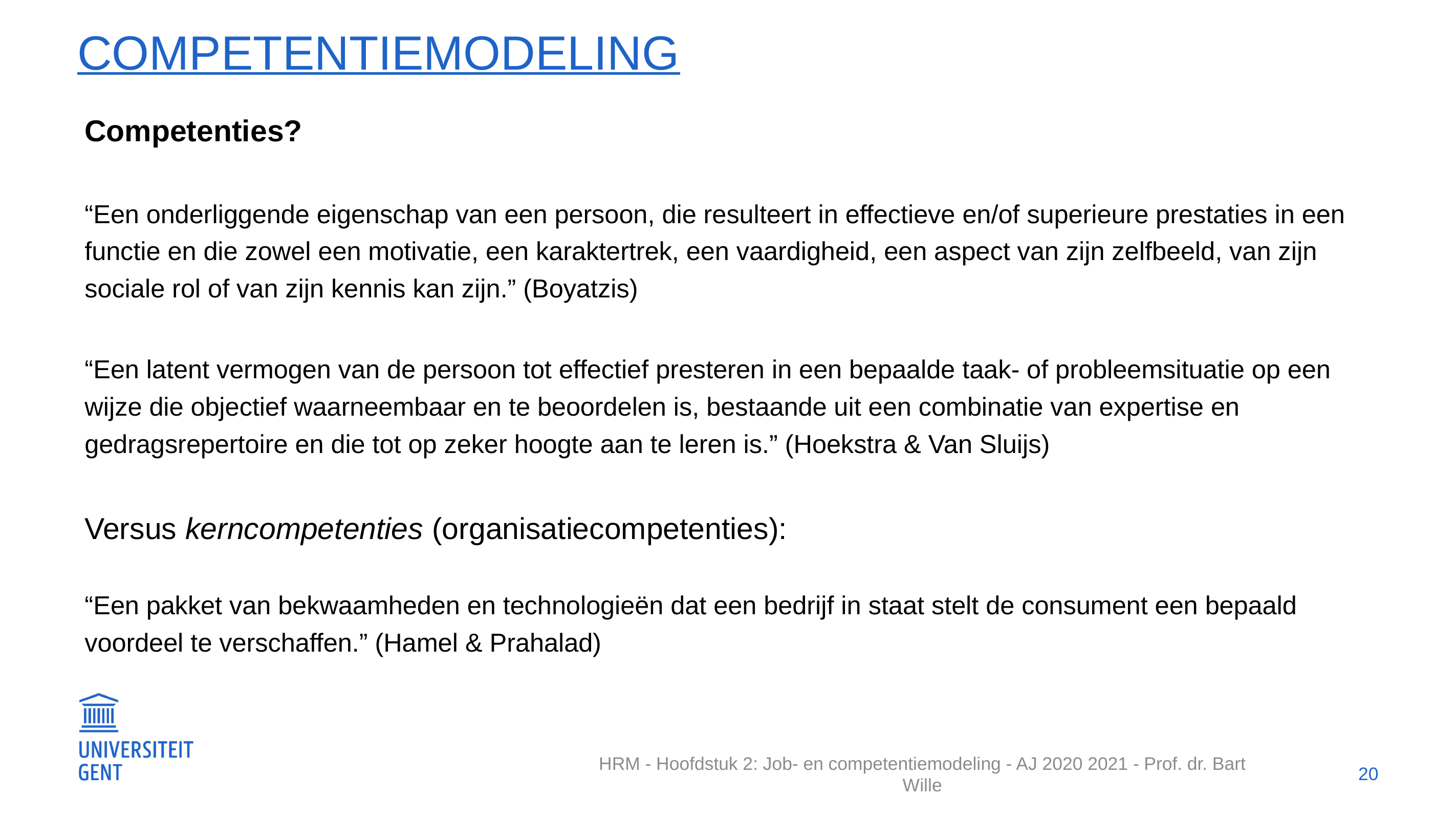

# CoMpetentiemodeling
Competenties?

“Een onderliggende eigenschap van een persoon, die resulteert in effectieve en/of superieure prestaties in een functie en die zowel een motivatie, een karaktertrek, een vaardigheid, een aspect van zijn zelfbeeld, van zijn sociale rol of van zijn kennis kan zijn.” (Boyatzis)

“Een latent vermogen van de persoon tot effectief presteren in een bepaalde taak- of probleemsituatie op een wijze die objectief waarneembaar en te beoordelen is, bestaande uit een combinatie van expertise en gedragsrepertoire en die tot op zeker hoogte aan te leren is.” (Hoekstra & Van Sluijs)

Versus kerncompetenties (organisatiecompetenties):

“Een pakket van bekwaamheden en technologieën dat een bedrijf in staat stelt de consument een bepaald voordeel te verschaffen.” (Hamel & Prahalad)
20
HRM - Hoofdstuk 2: Job- en competentiemodeling - AJ 2020 2021 - Prof. dr. Bart Wille